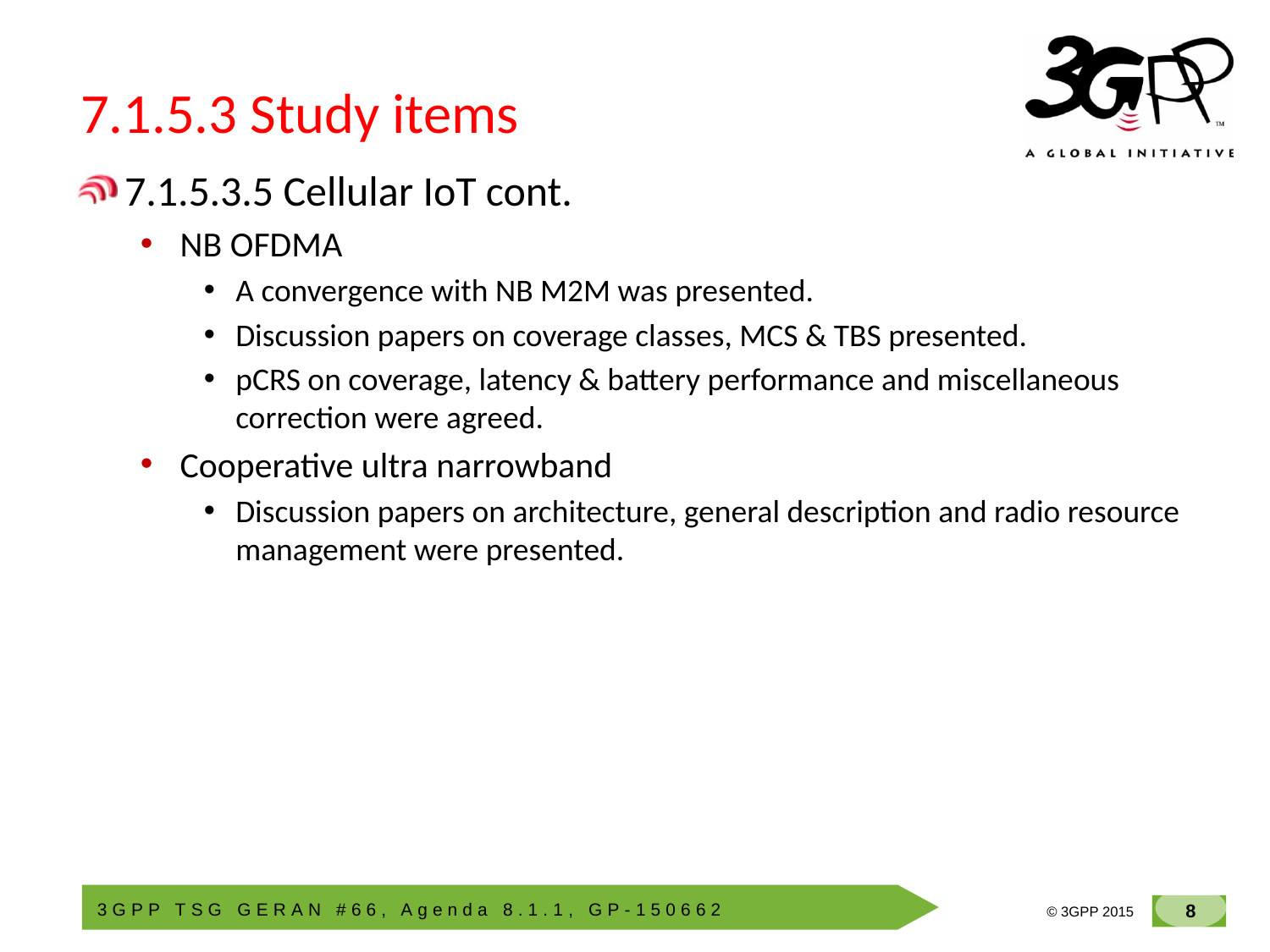

# 7.1.5.3 Study items
7.1.5.3.5 Cellular IoT cont.
NB OFDMA
A convergence with NB M2M was presented.
Discussion papers on coverage classes, MCS & TBS presented.
pCRS on coverage, latency & battery performance and miscellaneous correction were agreed.
Cooperative ultra narrowband
Discussion papers on architecture, general description and radio resource management were presented.